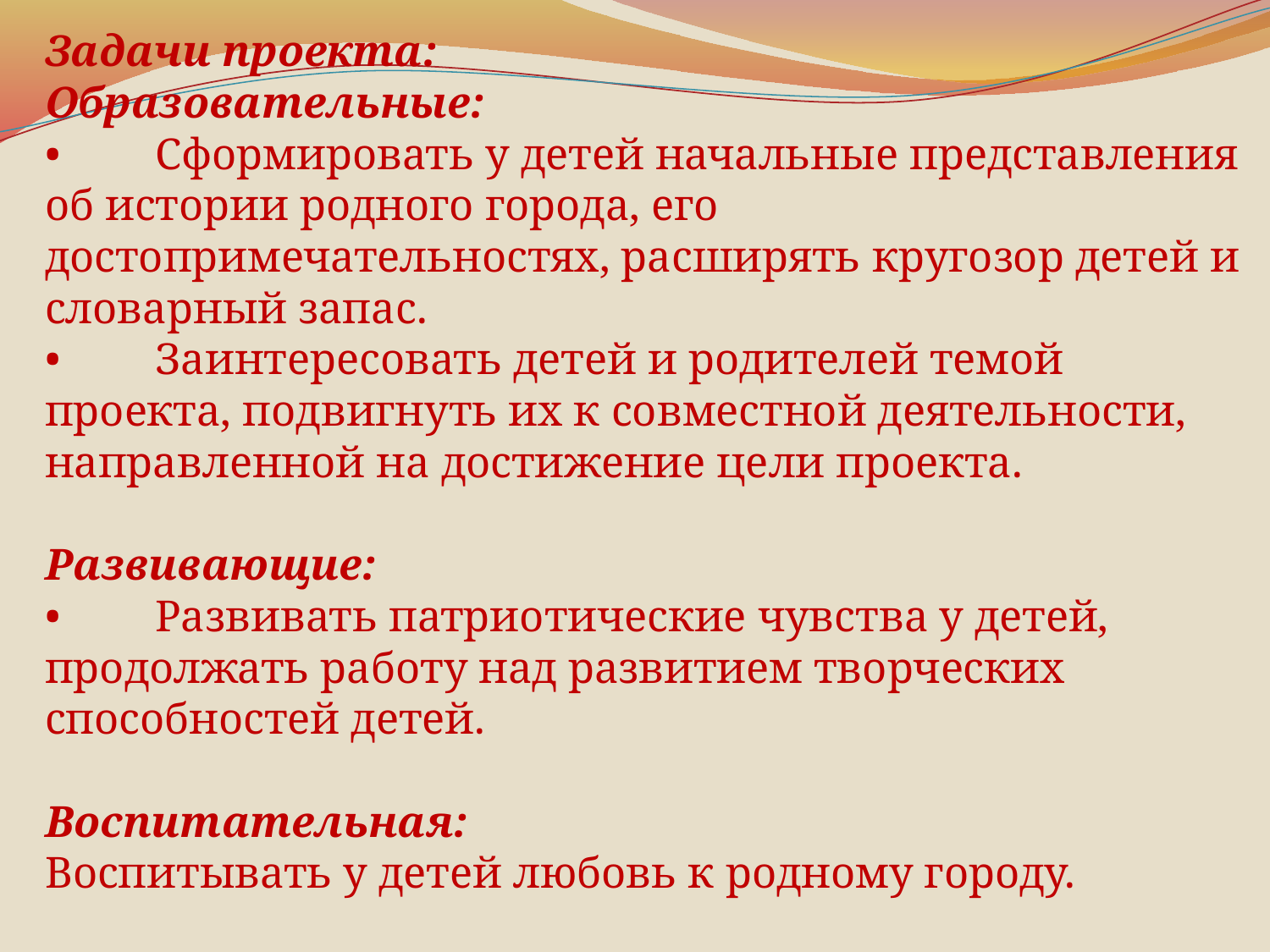

# Задачи проекта: Образовательные: •	Сформировать у детей начальные представления об истории родного города, его достопримечательностях, расширять кругозор детей и словарный запас. •	Заинтересовать детей и родителей темой проекта, подвигнуть их к совместной деятельности, направленной на достижение цели проекта. Развивающие: •	Развивать патриотические чувства у детей, продолжать работу над развитием творческих способностей детей. Воспитательная: Воспитывать у детей любовь к родному городу.